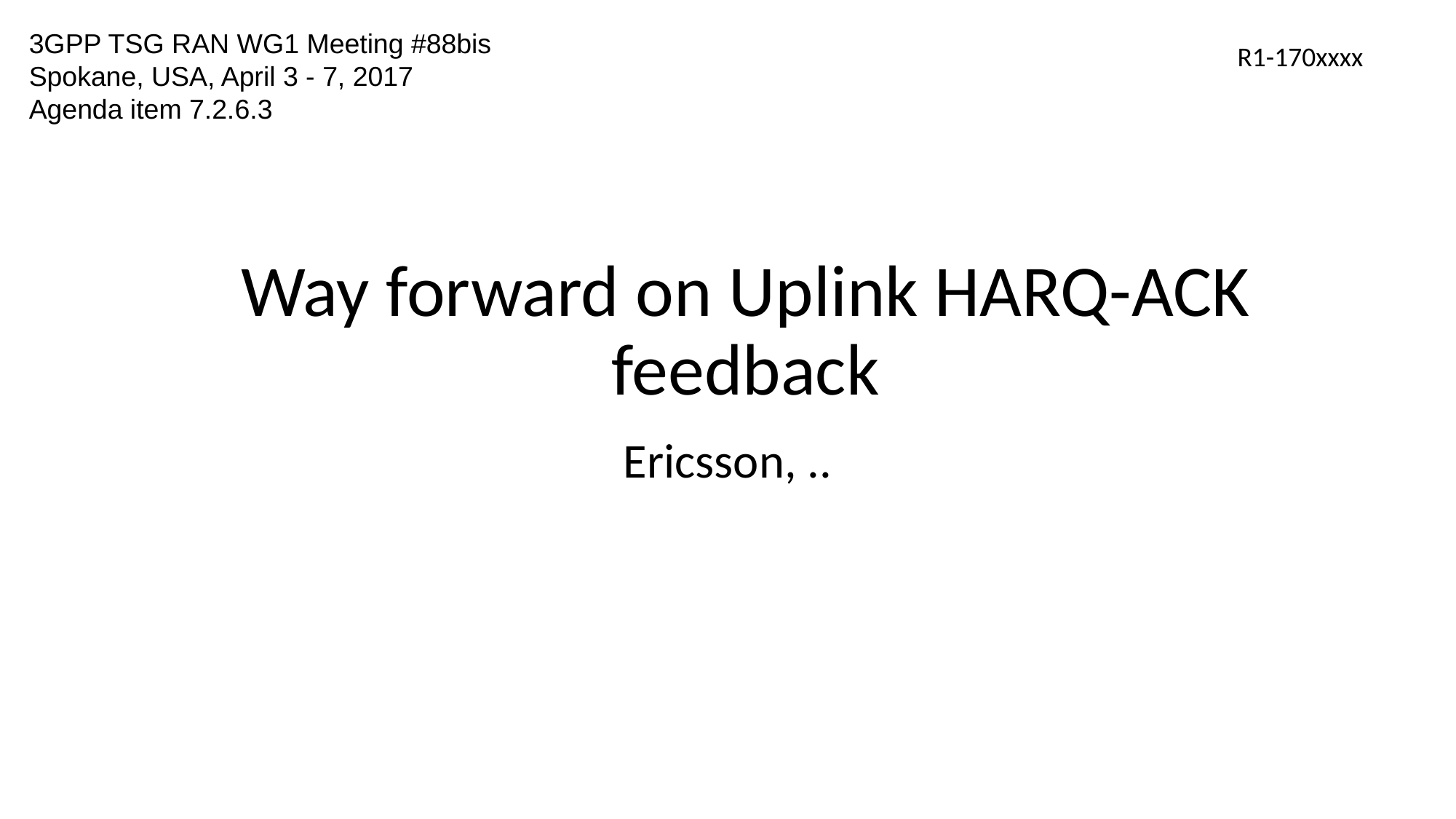

3GPP TSG RAN WG1 Meeting #88bis
Spokane, USA, April 3 - 7, 2017
Agenda item 7.2.6.3
R1-170xxxx
# Way forward on Uplink HARQ-ACK feedback
Ericsson, ..